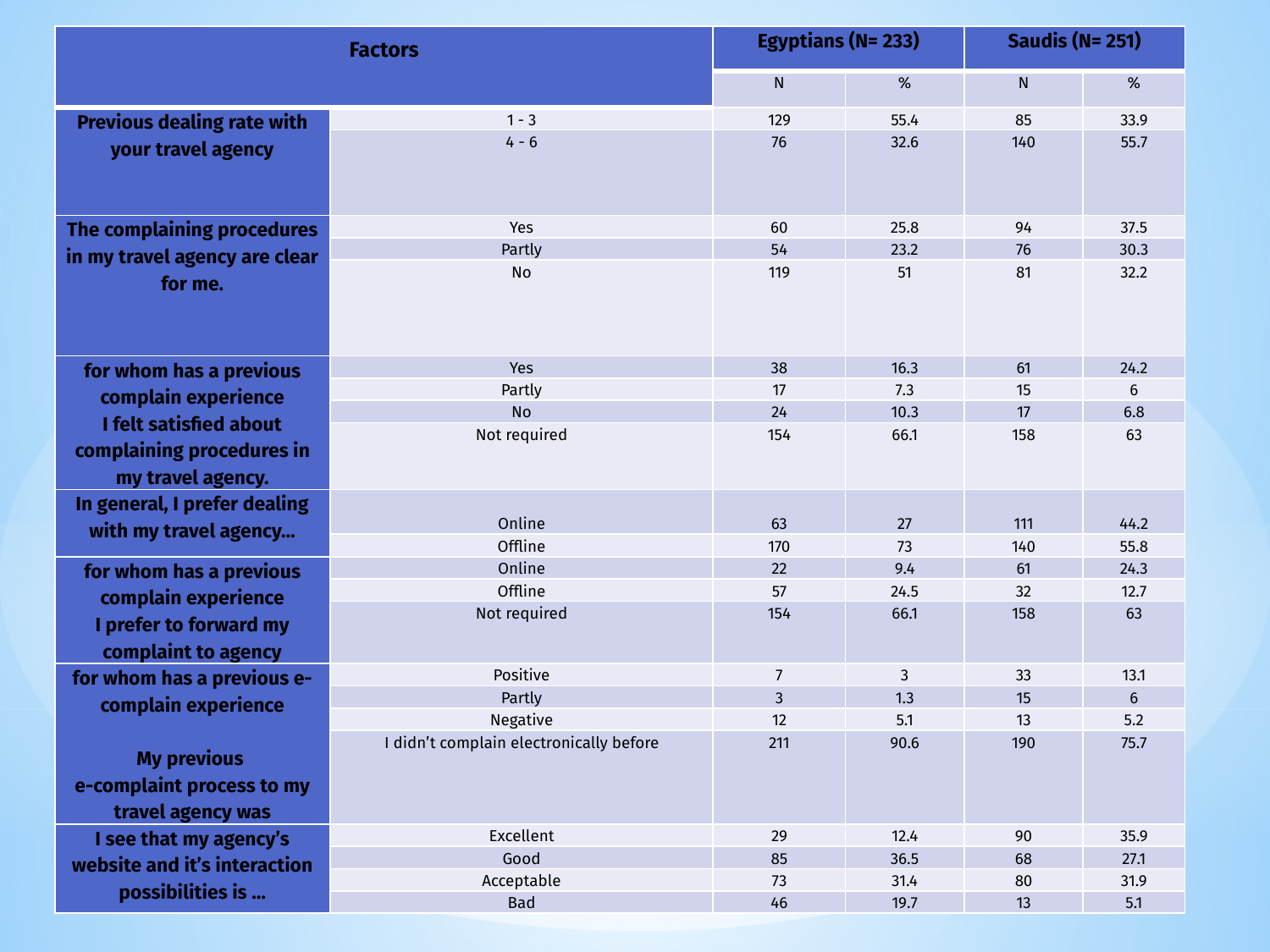

| Factors |  | Egyptians (N= 233) |  | Saudis (N= 251) |  |
| --- | --- | --- | --- | --- | --- |
|  |  | N | % | N | % |
| Previous dealing rate with your travel agency | 1 - 3 | 129 | 55.4 | 85 | 33.9 |
|  | 4 - 6 | 76 | 32.6 | 140 | 55.7 |
| The complaining procedures in my travel agency are clear for me. | Yes | 60 | 25.8 | 94 | 37.5 |
|  | Partly | 54 | 23.2 | 76 | 30.3 |
|  | No | 119 | 51 | 81 | 32.2 |
| for whom has a previous complain experience I felt satisfied about complaining procedures in my travel agency. | Yes | 38 | 16.3 | 61 | 24.2 |
|  | Partly | 17 | 7.3 | 15 | 6 |
|  | No | 24 | 10.3 | 17 | 6.8 |
|  | Not required | 154 | 66.1 | 158 | 63 |
| In general, I prefer dealing with my travel agency… | Online | 63 | 27 | 111 | 44.2 |
|  | Offline | 170 | 73 | 140 | 55.8 |
| for whom has a previous complain experience I prefer to forward my complaint to agency | Online | 22 | 9.4 | 61 | 24.3 |
|  | Offline | 57 | 24.5 | 32 | 12.7 |
|  | Not required | 154 | 66.1 | 158 | 63 |
| for whom has a previous e-complain experience   My previous e-complaint process to my travel agency was | Positive | 7 | 3 | 33 | 13.1 |
|  | Partly | 3 | 1.3 | 15 | 6 |
|  | Negative | 12 | 5.1 | 13 | 5.2 |
|  | I didn’t complain electronically before | 211 | 90.6 | 190 | 75.7 |
| I see that my agency’s website and it’s interaction possibilities is … | Excellent | 29 | 12.4 | 90 | 35.9 |
|  | Good | 85 | 36.5 | 68 | 27.1 |
|  | Acceptable | 73 | 31.4 | 80 | 31.9 |
|  | Bad | 46 | 19.7 | 13 | 5.1 |
32